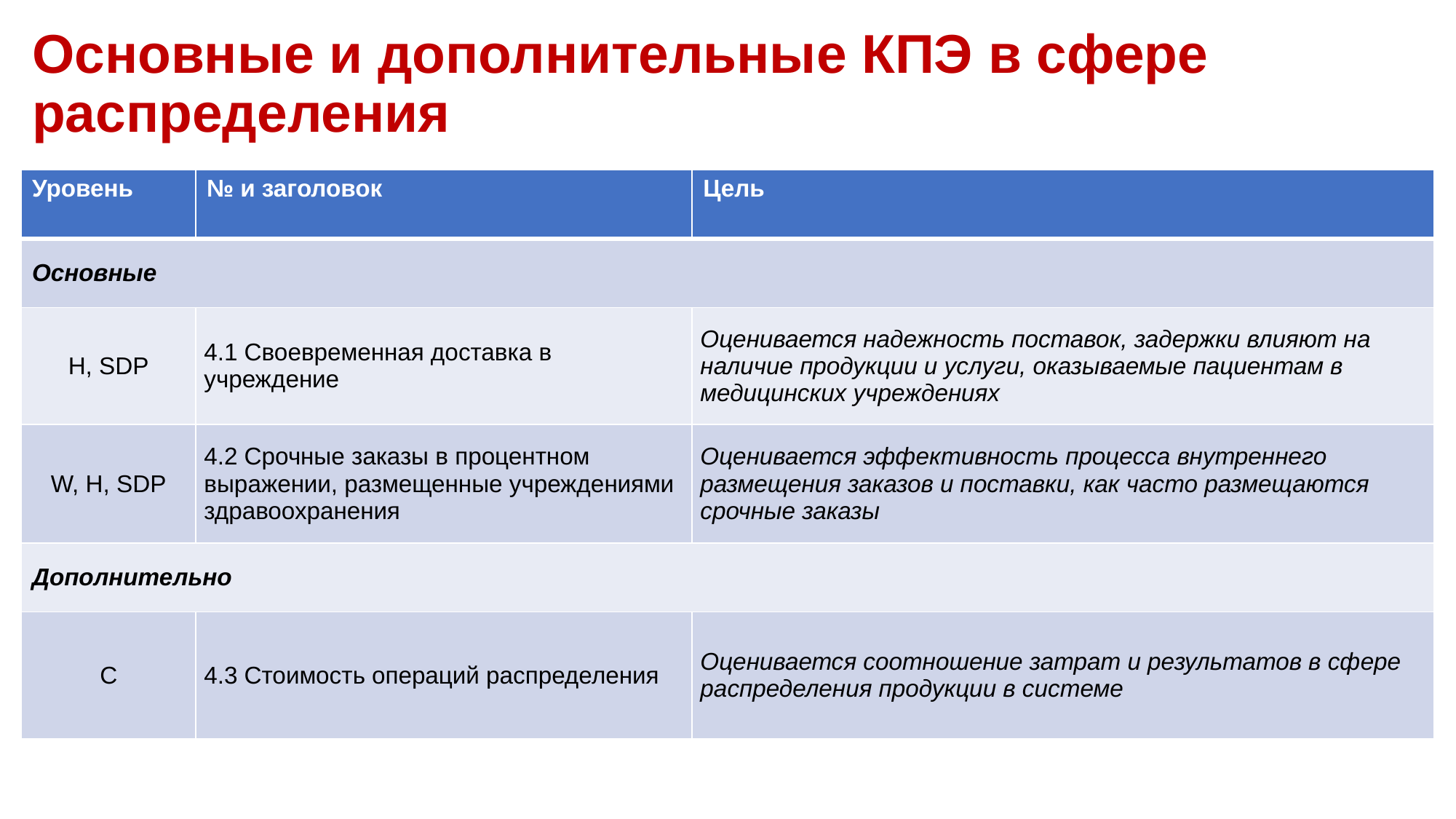

# Основные и дополнительные КПЭ в сфере распределения
| Уровень | № и заголовок | Цель |
| --- | --- | --- |
| Основные |  |  |
| H, SDP | 4.1 Своевременная доставка в учреждение | Оценивается надежность поставок, задержки влияют на наличие продукции и услуги, оказываемые пациентам в медицинских учреждениях |
| W, H, SDP | 4.2 Срочные заказы в процентном выражении, размещенные учреждениями здравоохранения | Оценивается эффективность процесса внутреннего размещения заказов и поставки, как часто размещаются срочные заказы |
| Дополнительно |  |  |
| C | 4.3 Стоимость операций распределения | Оценивается соотношение затрат и результатов в сфере распределения продукции в системе |
9